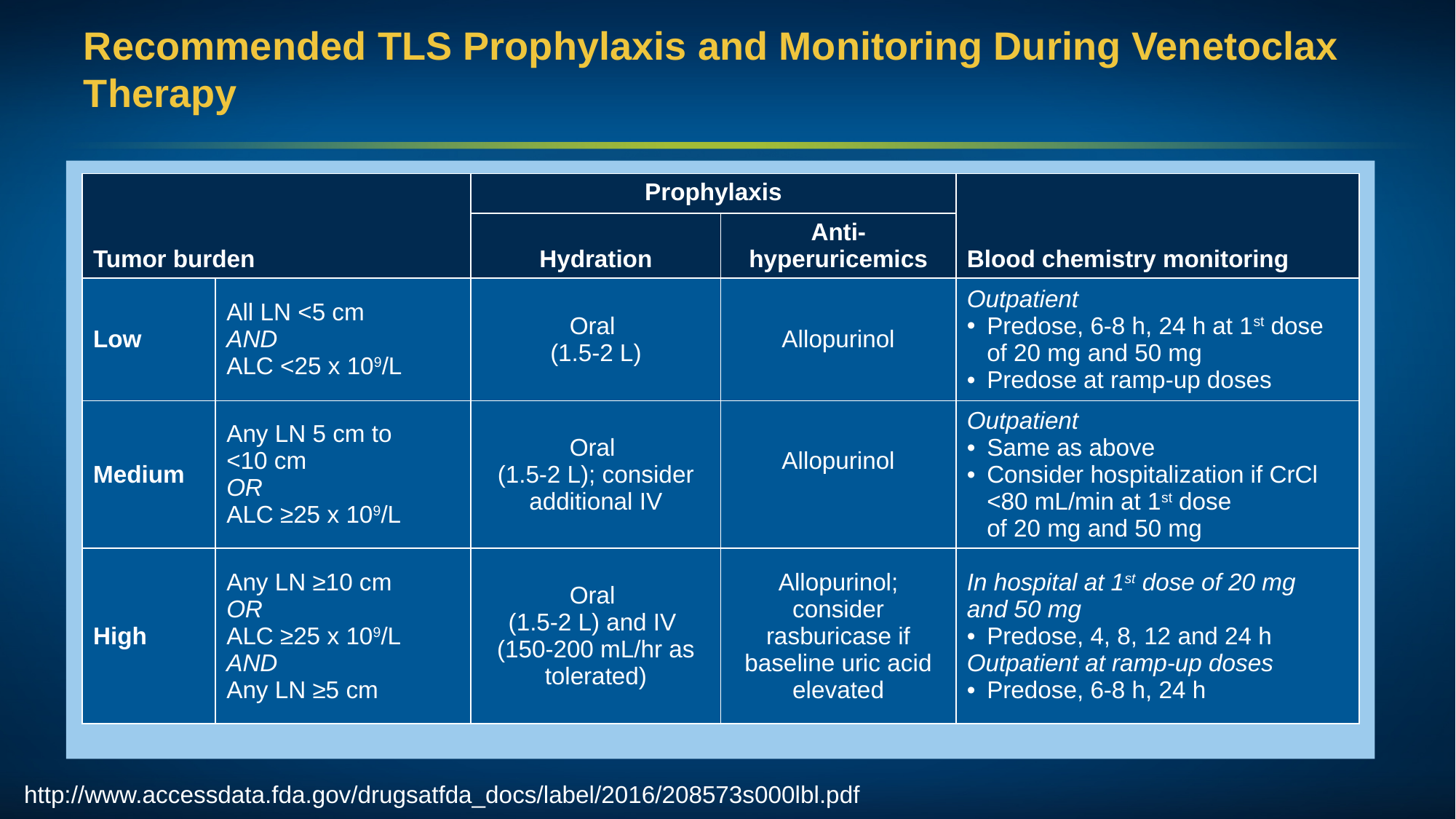

# Recommended TLS Prophylaxis and Monitoring During Venetoclax Therapy

| Tumor burden |  | Prophylaxis |  | Blood chemistry monitoring |
| --- | --- | --- | --- | --- |
|  |  | Hydration | Anti-hyperuricemics |  |
| Low | All LN <5 cm AND ALC <25 x 109/L | Oral (1.5-2 L) | Allopurinol | Outpatient Predose, 6-8 h, 24 h at 1st dose of 20 mg and 50 mg Predose at ramp-up doses |
| Medium | Any LN 5 cm to <10 cm OR ALC ≥25 x 109/L | Oral (1.5-2 L); consider additional IV | Allopurinol | Outpatient Same as above Consider hospitalization if CrCl <80 mL/min at 1st dose of 20 mg and 50 mg |
| High | Any LN ≥10 cm OR ALC ≥25 x 109/L AND Any LN ≥5 cm | Oral (1.5-2 L) and IV (150-200 mL/hr as tolerated) | Allopurinol; consider rasburicase if baseline uric acid elevated | In hospital at 1st dose of 20 mg and 50 mg Predose, 4, 8, 12 and 24 h Outpatient at ramp-up doses Predose, 6-8 h, 24 h |
http://www.accessdata.fda.gov/drugsatfda_docs/label/2016/208573s000lbl.pdf